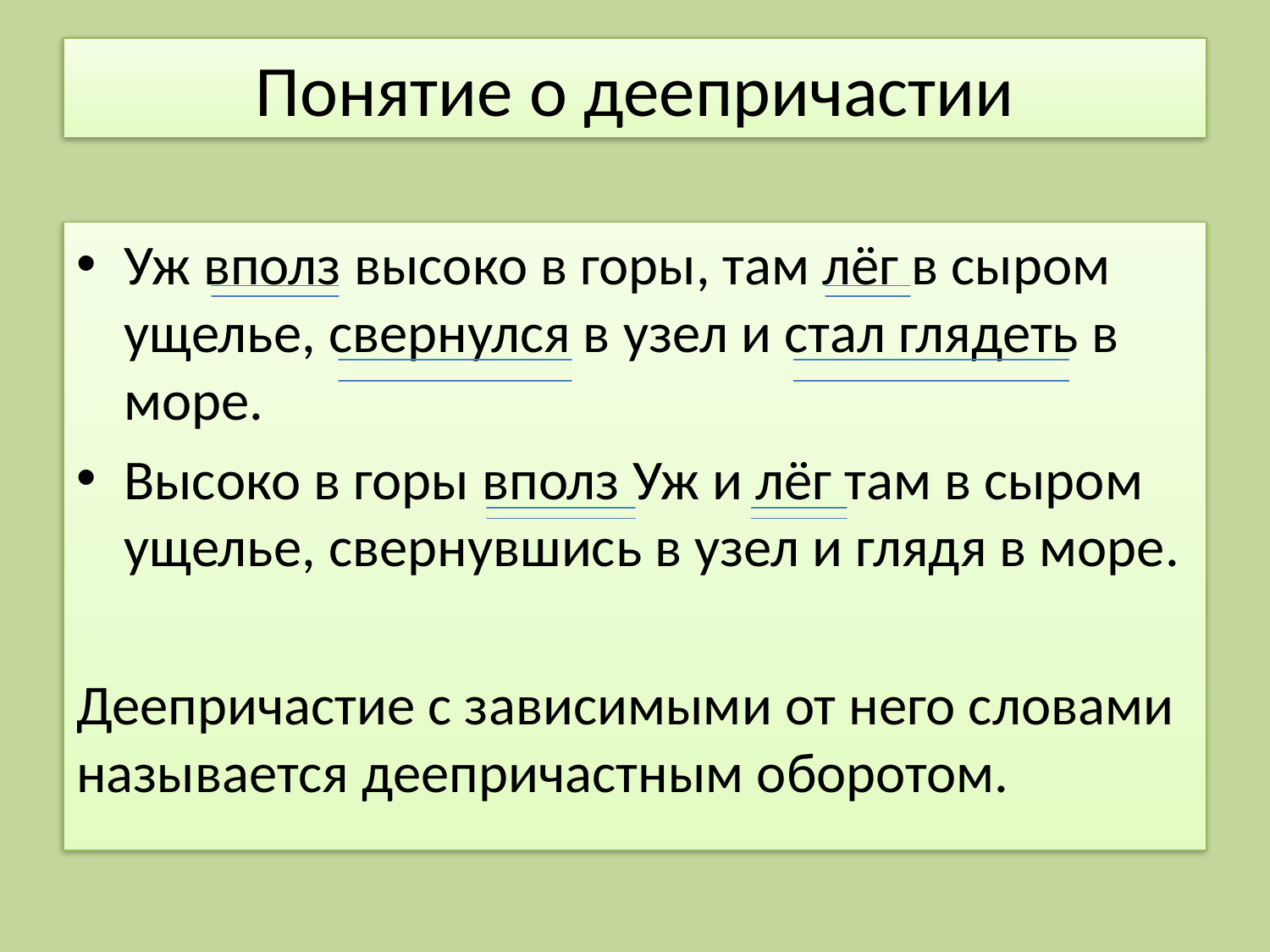

# Понятие о деепричастии
Уж вполз высоко в горы, там лёг в сыром ущелье, свернулся в узел и стал глядеть в море.
Высоко в горы вполз Уж и лёг там в сыром ущелье, свернувшись в узел и глядя в море.

Деепричастие с зависимыми от него словами называется деепричастным оборотом.